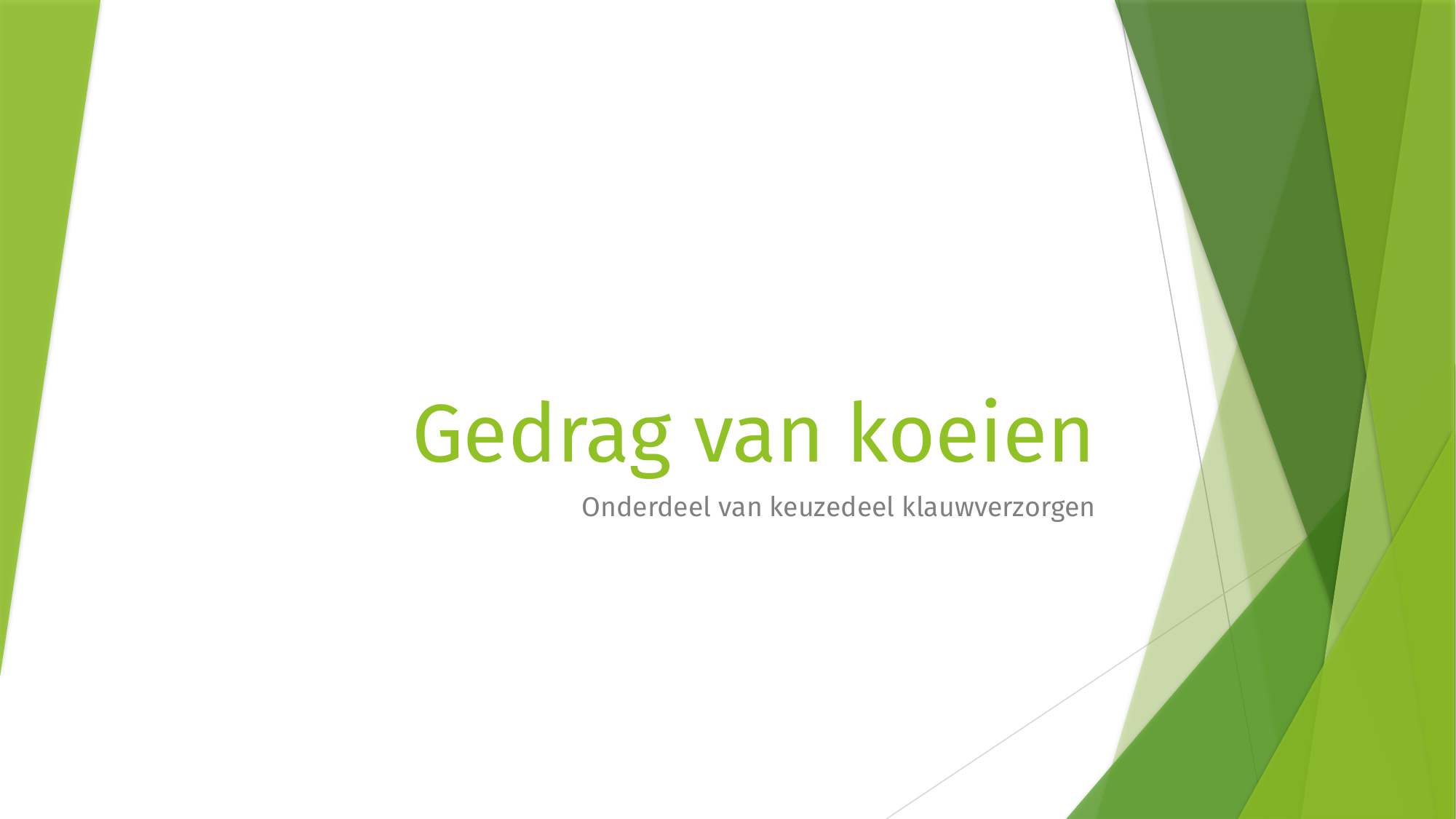

# Gedrag van koeien
Onderdeel van keuzedeel klauwverzorgen